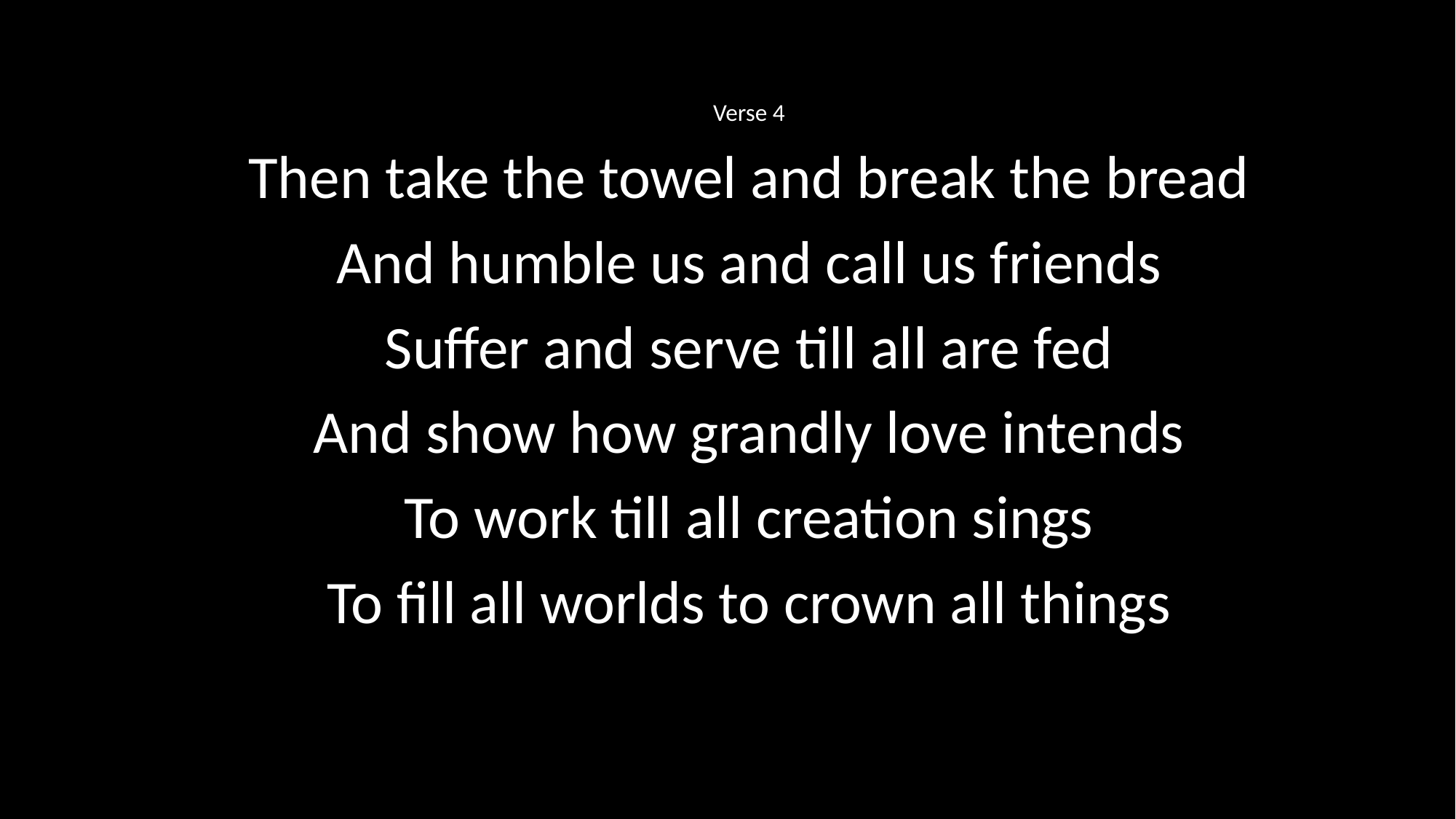

Verse 4
Then take the towel and break the bread
And humble us and call us friends
Suffer and serve till all are fed
And show how grandly love intends
To work till all creation sings
To fill all worlds to crown all things